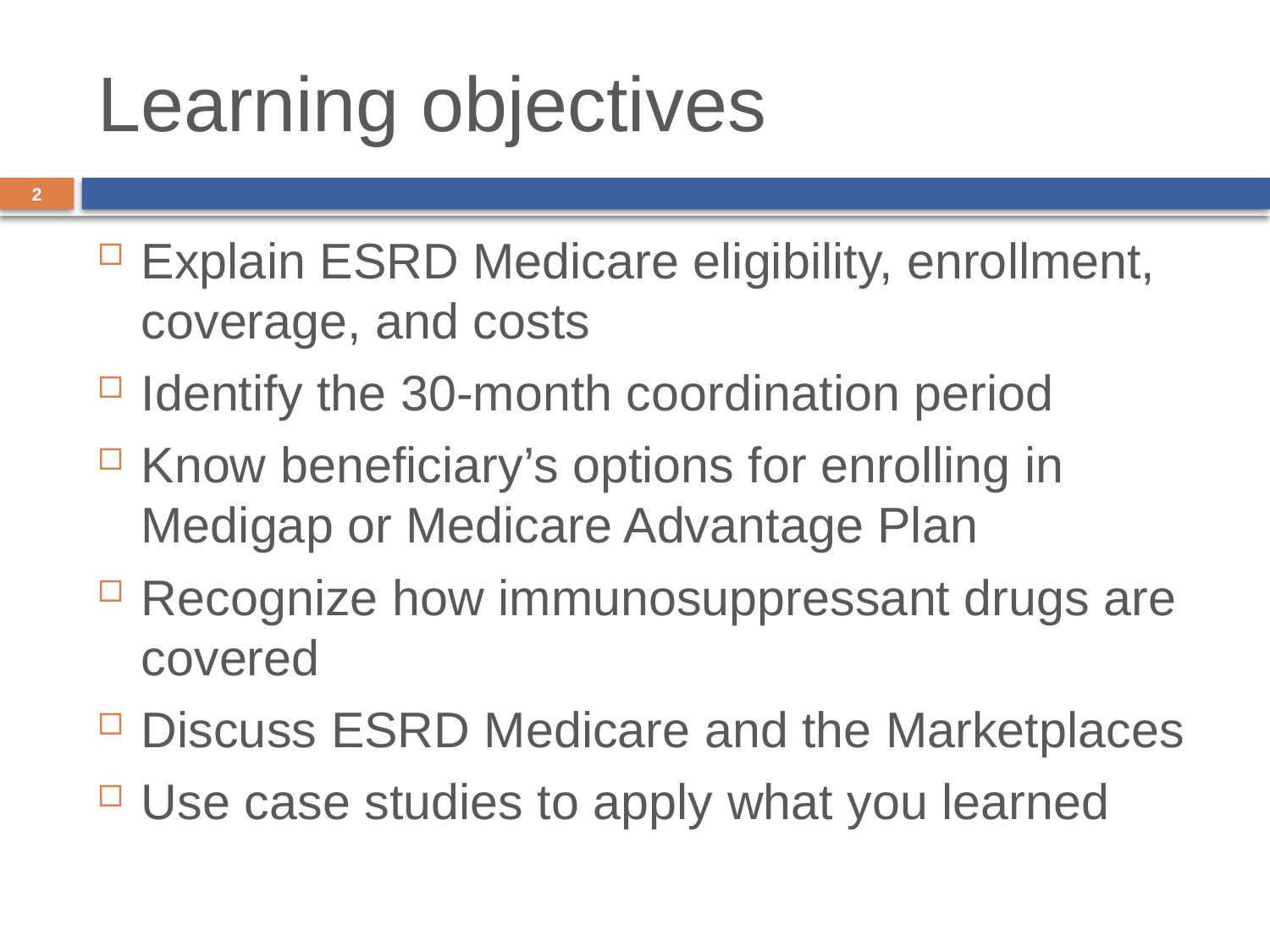

# Learning objectives
2
Explain ESRD Medicare eligibility, enrollment, coverage, and costs
Identify the 30-month coordination period
Know beneficiary’s options for enrolling in Medigap or Medicare Advantage Plan
Recognize how immunosuppressant drugs are covered
Discuss ESRD Medicare and the Marketplaces
Use case studies to apply what you learned